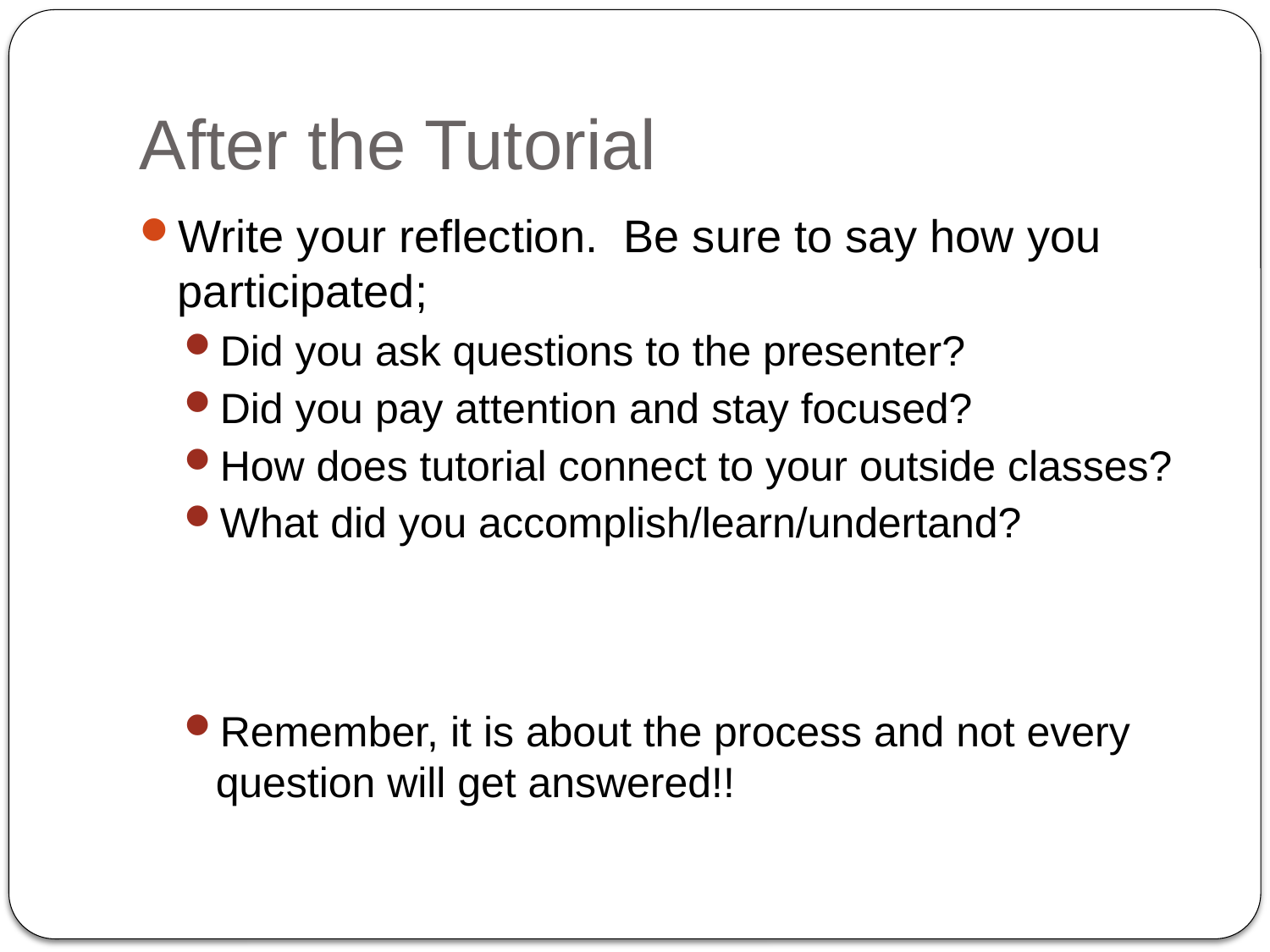

# After the Tutorial
Write your reflection.  Be sure to say how you participated;
Did you ask questions to the presenter?
Did you pay attention and stay focused?
How does tutorial connect to your outside classes?
What did you accomplish/learn/undertand?

Remember, it is about the process and not every question will get answered!!